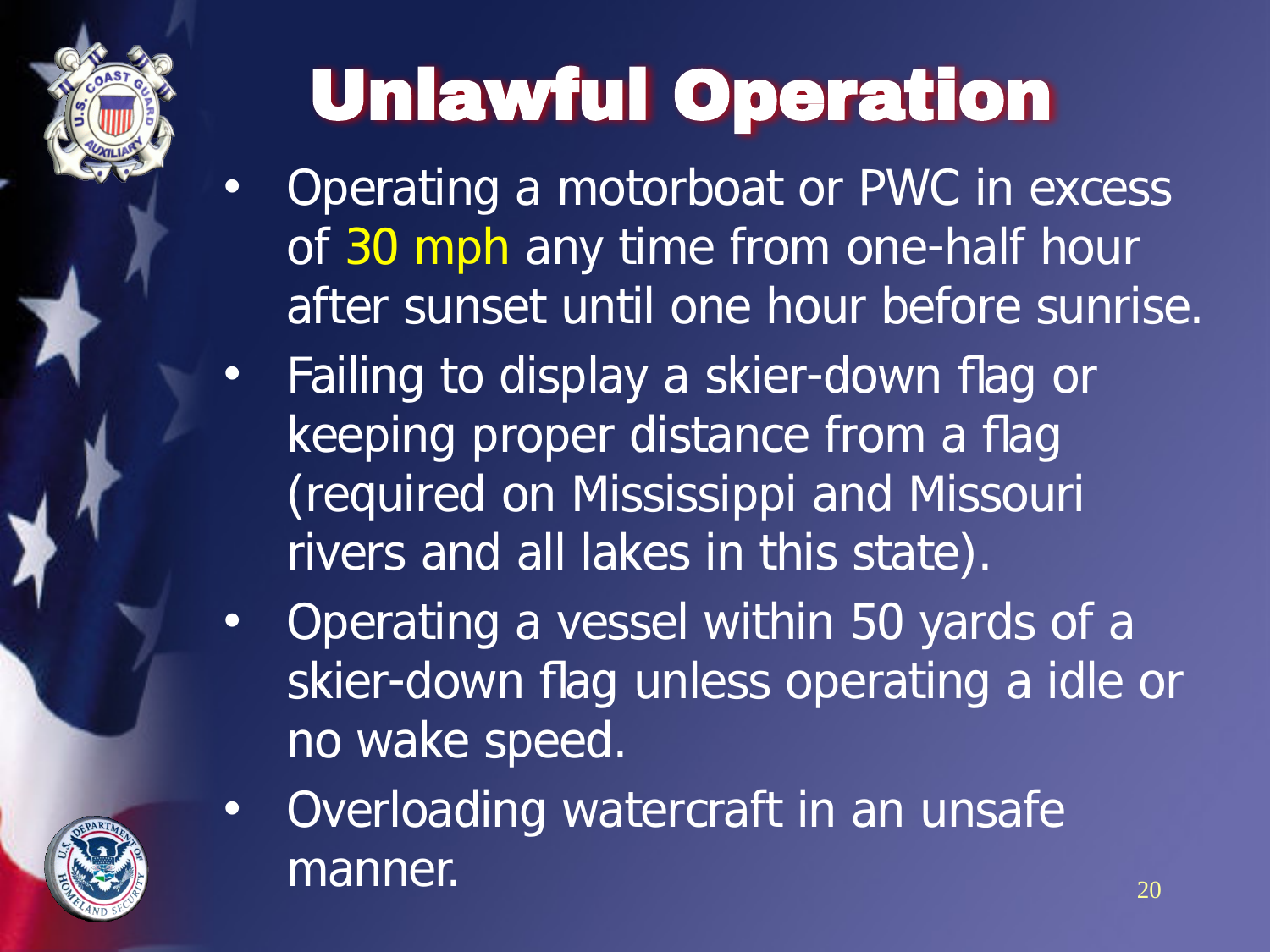

# Unlawful Operation
Operating a motorboat or PWC in excess of 30 mph any time from one-half hour after sunset until one hour before sunrise.
Failing to display a skier-down flag or keeping proper distance from a flag (required on Mississippi and Missouri rivers and all lakes in this state).
Operating a vessel within 50 yards of a skier-down flag unless operating a idle or no wake speed.
Overloading watercraft in an unsafe manner.
20